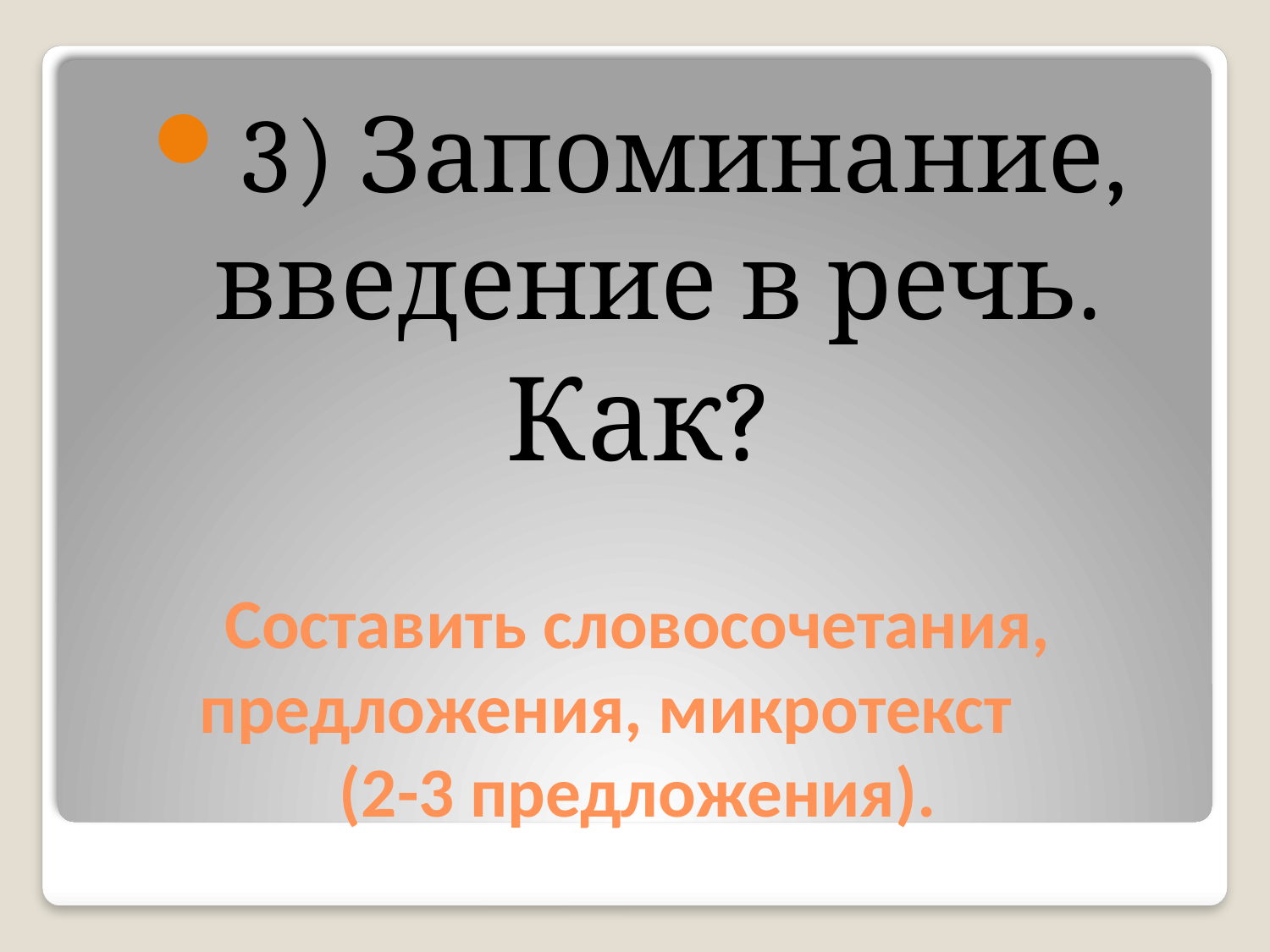

3) Запоминание, введение в речь.
 Как?
# Составить словосочетания, предложения, микротекст (2-3 предложения).